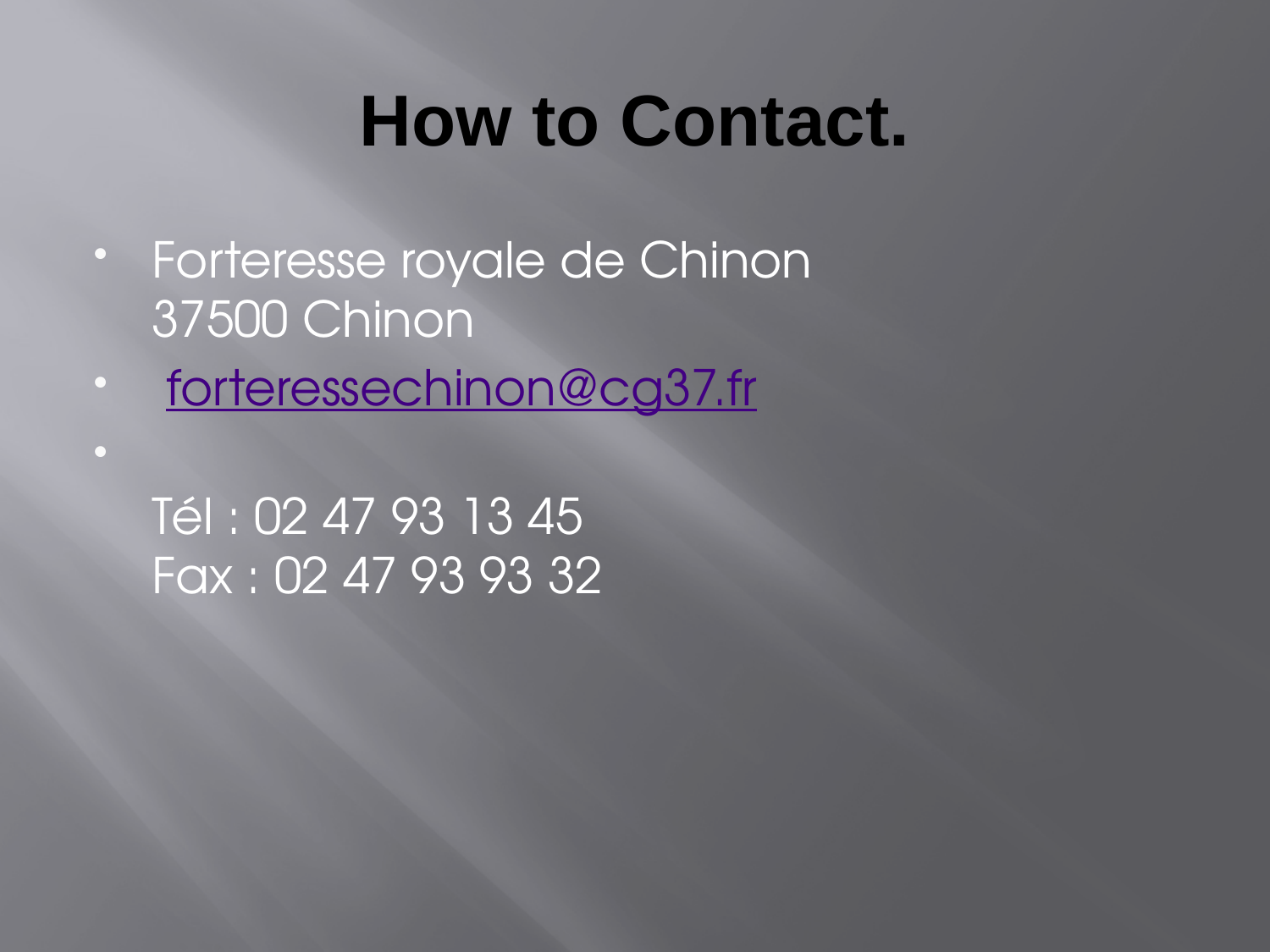

# How to Contact.
Forteresse royale de Chinon
37500 Chinon
 forteressechinon@cg37.fr
Tél : 02 47 93 13 45
Fax : 02 47 93 93 32